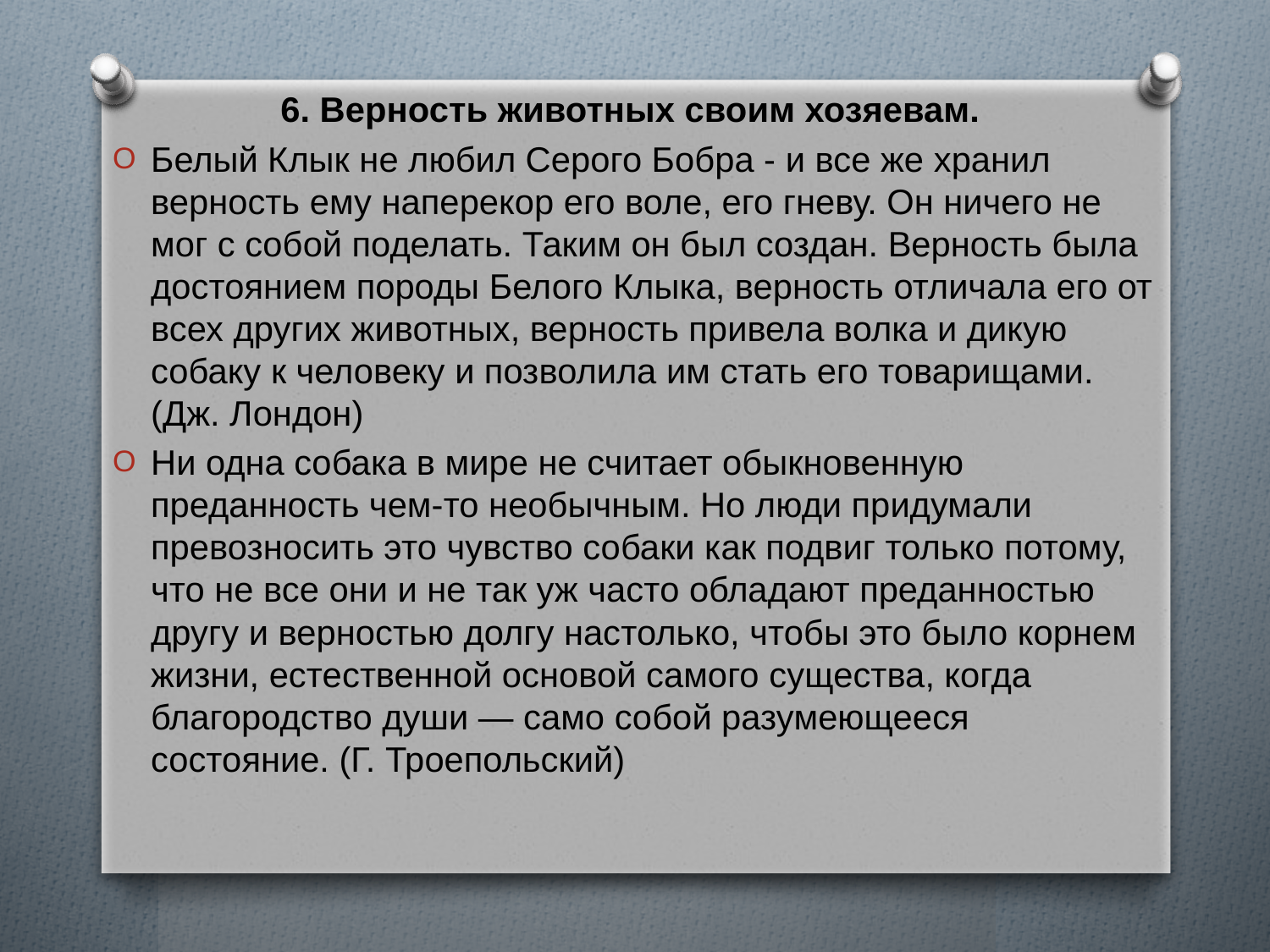

6. Верность животных своим хозяевам.
Белый Клык не любил Серого Бобра - и все же хранил верность ему наперекор его воле, его гневу. Он ничего не мог с собой поделать. Таким он был создан. Верность была достоянием породы Белого Клыка, верность отличала его от всех других животных, верность привела волка и дикую собаку к человеку и позволила им стать его товарищами. (Дж. Лондон)
Ни одна собака в мире не считает обыкновенную преданность чем-то необычным. Но люди придумали превозносить это чувство собаки как подвиг только потому, что не все они и не так уж часто обладают преданностью другу и верностью долгу настолько, чтобы это было корнем жизни, естественной основой самого существа, когда благородство души — само собой разумеющееся состояние. (Г. Троепольский)